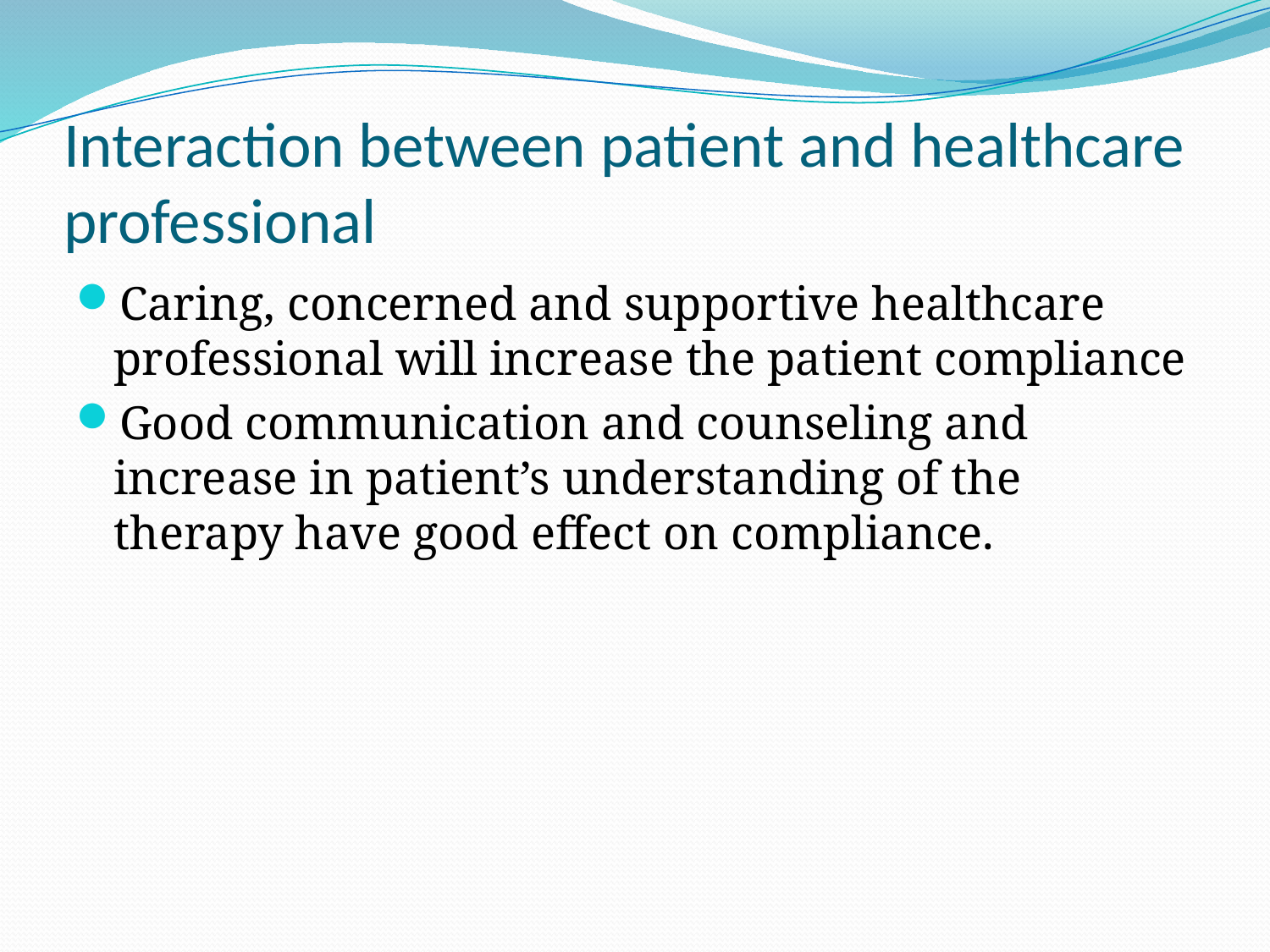

# Interaction between patient and healthcare professional
Caring, concerned and supportive healthcare professional will increase the patient compliance
Good communication and counseling and increase in patient’s understanding of the therapy have good effect on compliance.